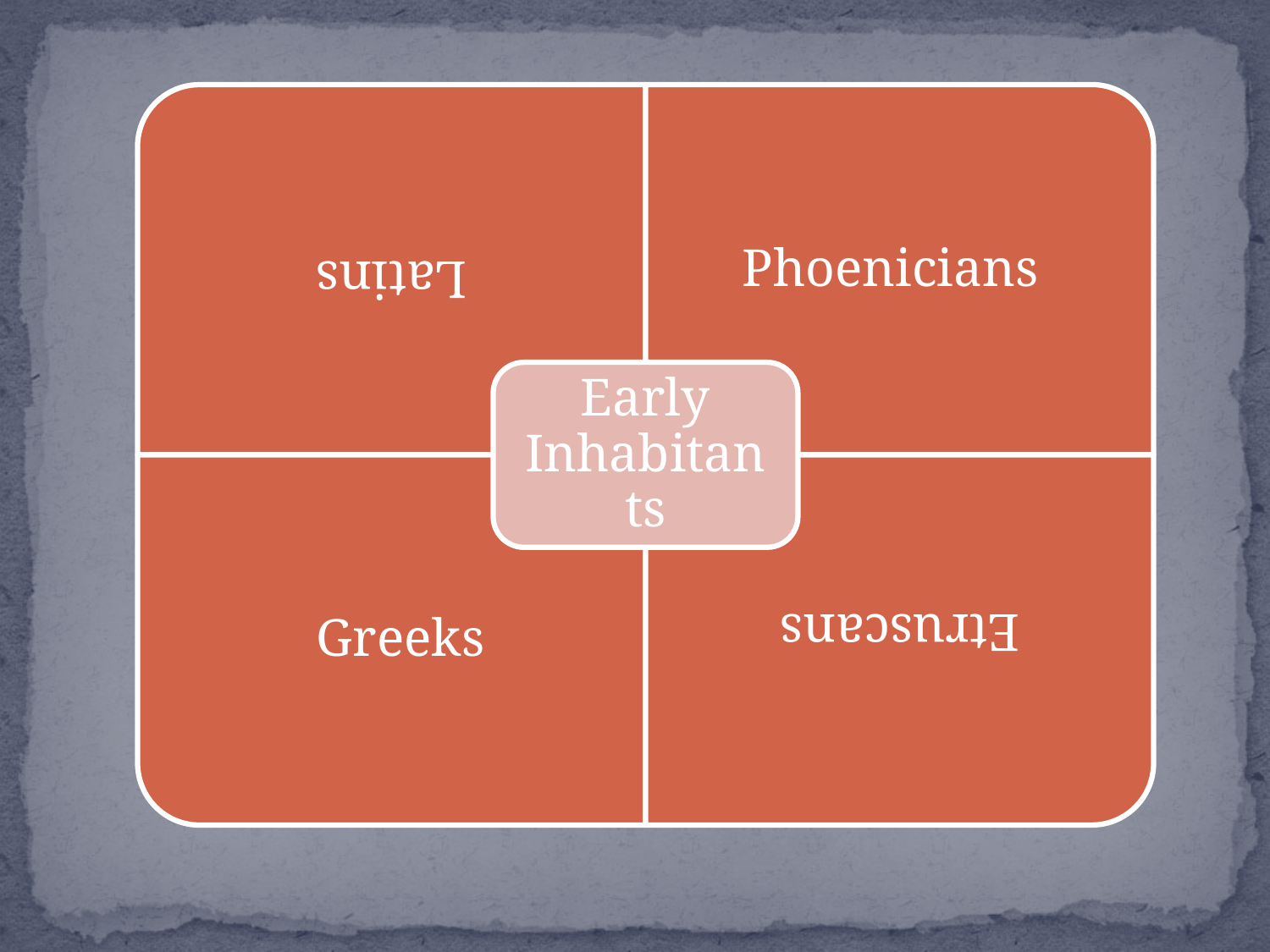

#
Latins
Phoenicians
Greeks
Etruscans
Early Inhabitants